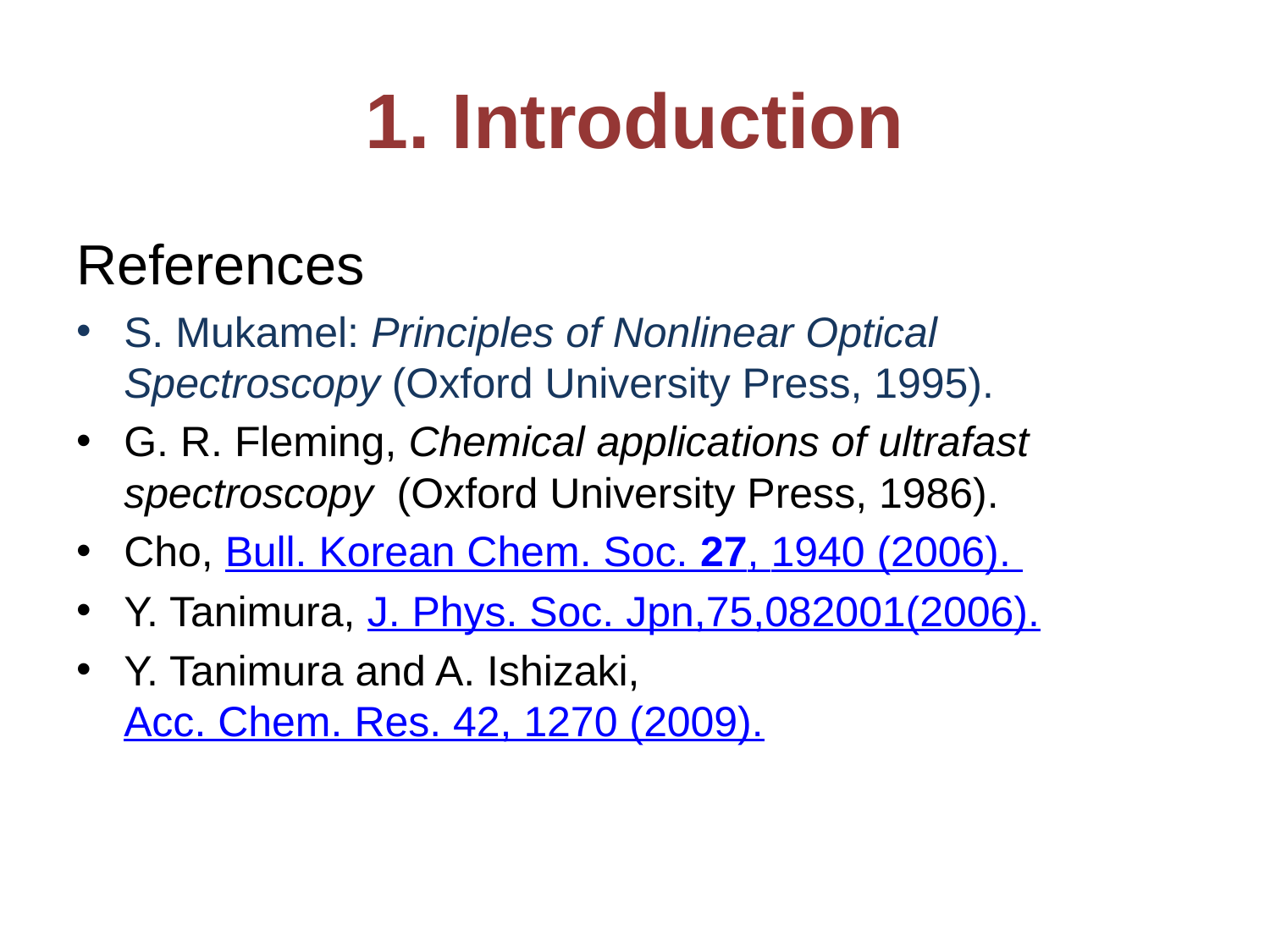

# 1. Introduction
References
S. Mukamel: Principles of Nonlinear Optical Spectroscopy (Oxford University Press, 1995).
G. R. Fleming, Chemical applications of ultrafast spectroscopy  (Oxford University Press, 1986).
Cho, Bull. Korean Chem. Soc. 27, 1940 (2006).
Y. Tanimura, J. Phys. Soc. Jpn,75,082001(2006).
Y. Tanimura and A. Ishizaki, Acc. Chem. Res. 42, 1270 (2009).